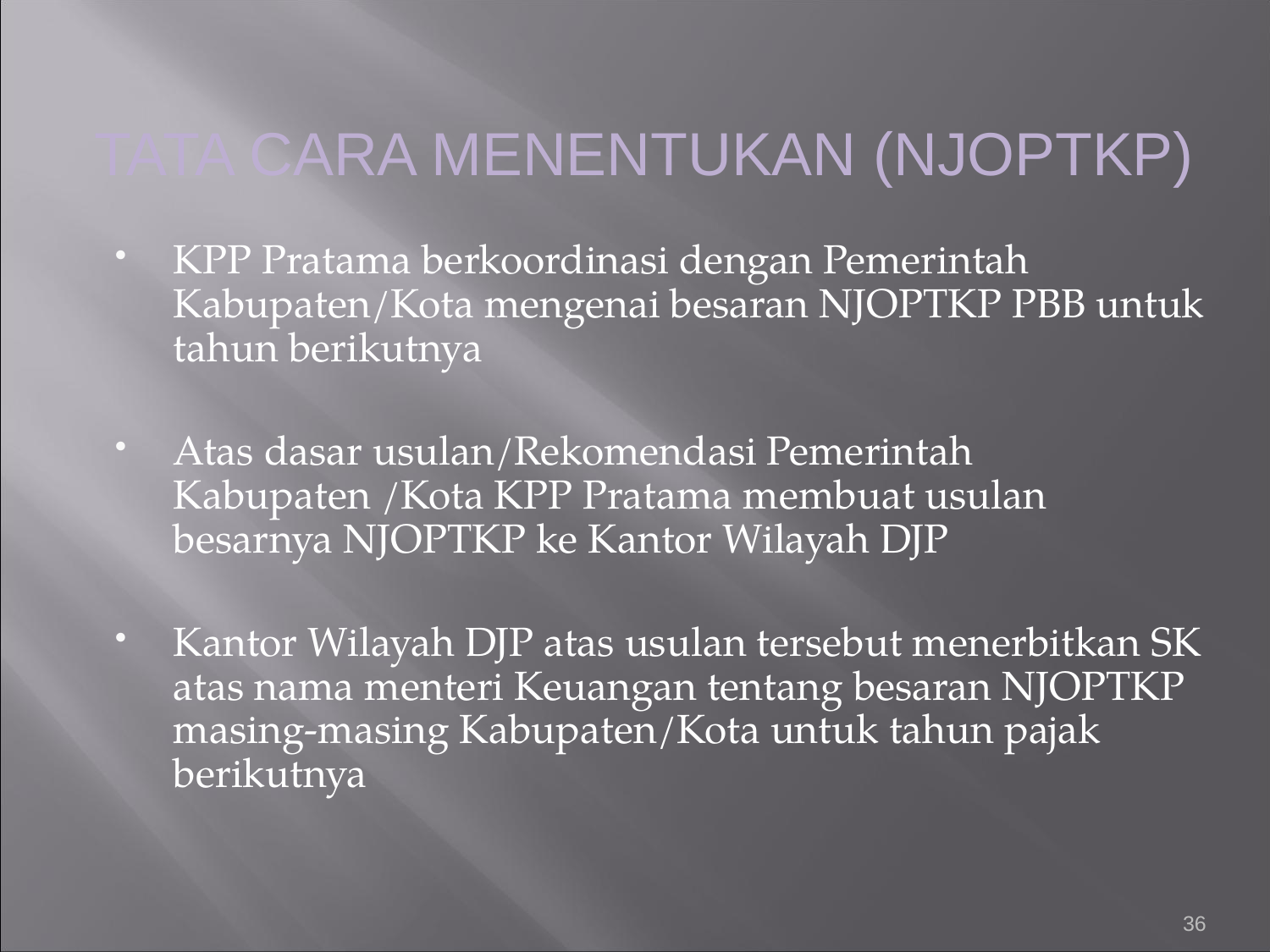

TATA CARA MENENTUKAN (NJOPTKP)
KPP Pratama berkoordinasi dengan Pemerintah Kabupaten/Kota mengenai besaran NJOPTKP PBB untuk tahun berikutnya

Atas dasar usulan/Rekomendasi Pemerintah Kabupaten /Kota KPP Pratama membuat usulan besarnya NJOPTKP ke Kantor Wilayah DJP

Kantor Wilayah DJP atas usulan tersebut menerbitkan SK atas nama menteri Keuangan tentang besaran NJOPTKP masing-masing Kabupaten/Kota untuk tahun pajak berikutnya

36